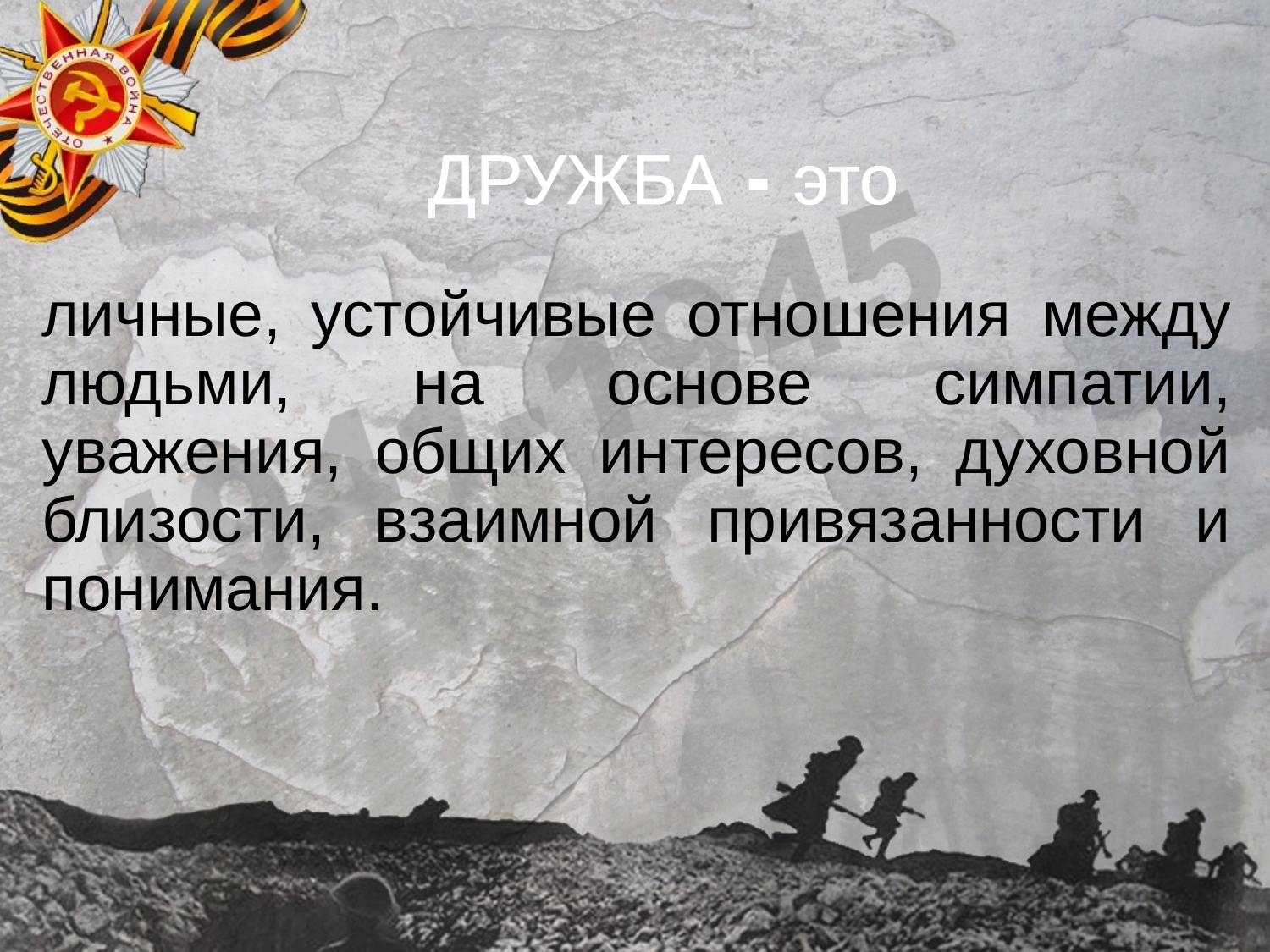

# ДРУЖБА - это
личные, устойчивые отношения между людьми, на основе симпатии, уважения, общих интересов, духовной близости, взаимной привязанности и понимания.